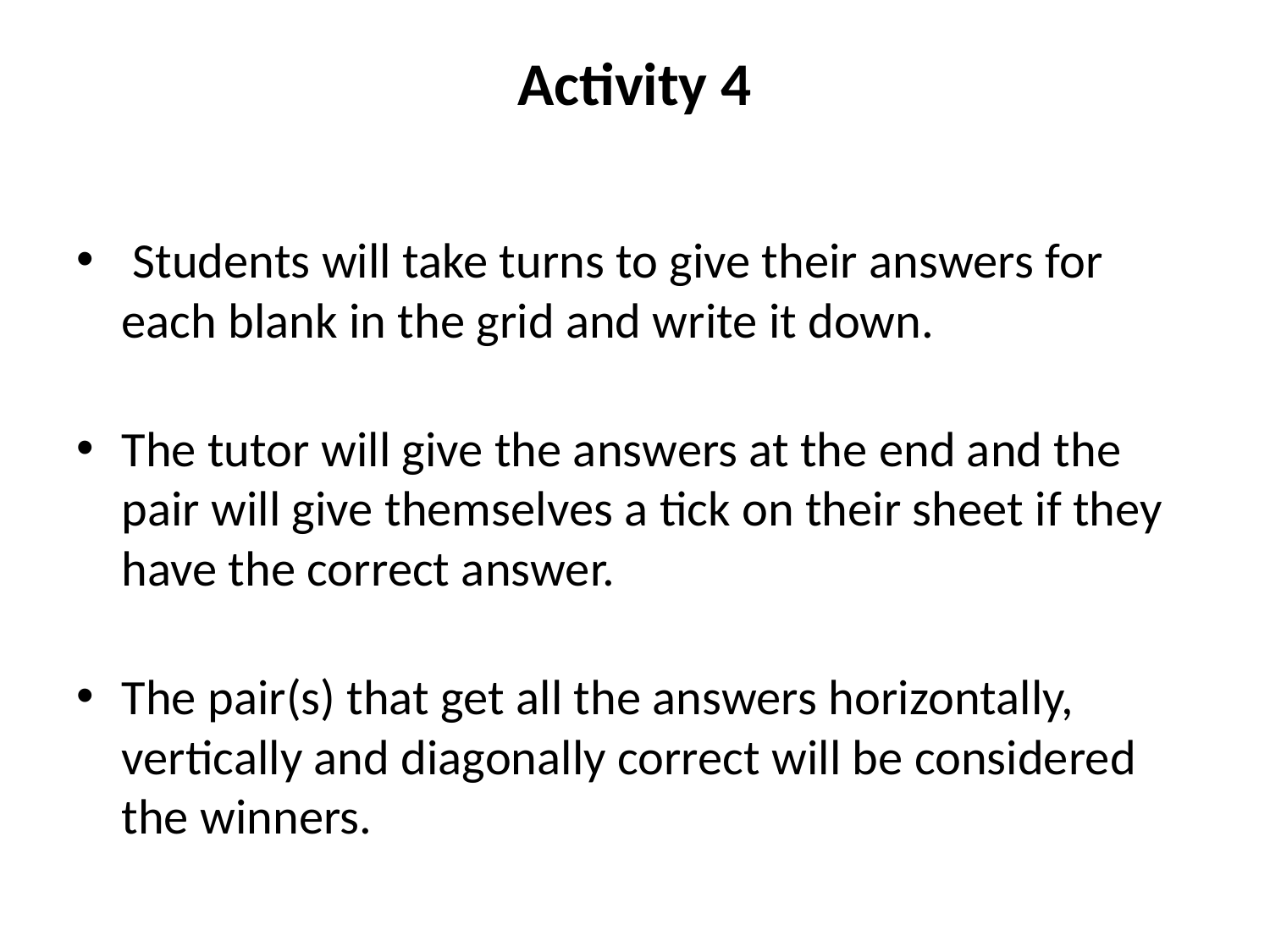

# Activity 4
 Students will take turns to give their answers for each blank in the grid and write it down.
The tutor will give the answers at the end and the pair will give themselves a tick on their sheet if they have the correct answer.
The pair(s) that get all the answers horizontally, vertically and diagonally correct will be considered the winners.